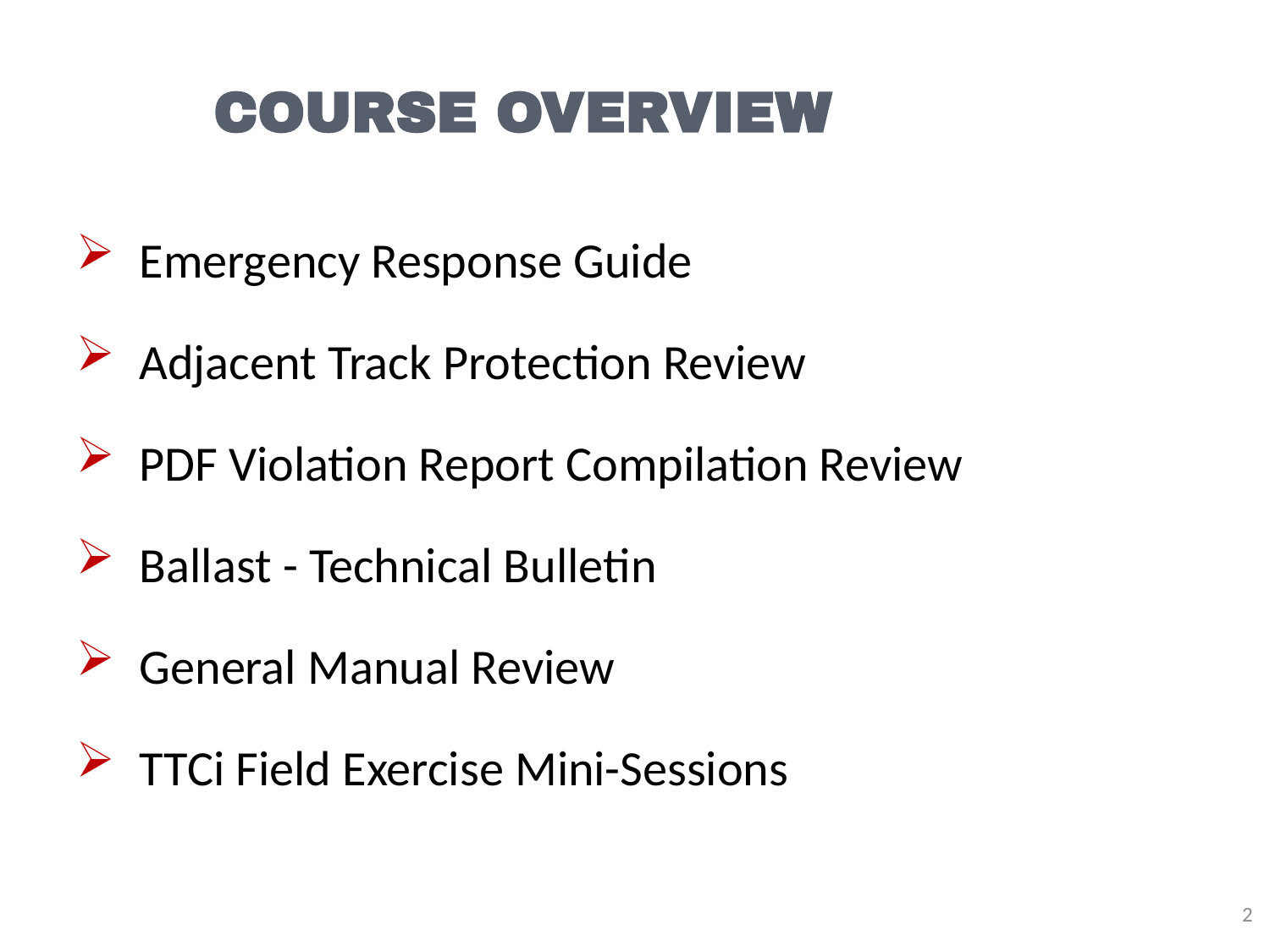

# COURSE OVERVIEW
Emergency Response Guide
Adjacent Track Protection Review
PDF Violation Report Compilation Review
Ballast - Technical Bulletin
General Manual Review
TTCi Field Exercise Mini-Sessions
2